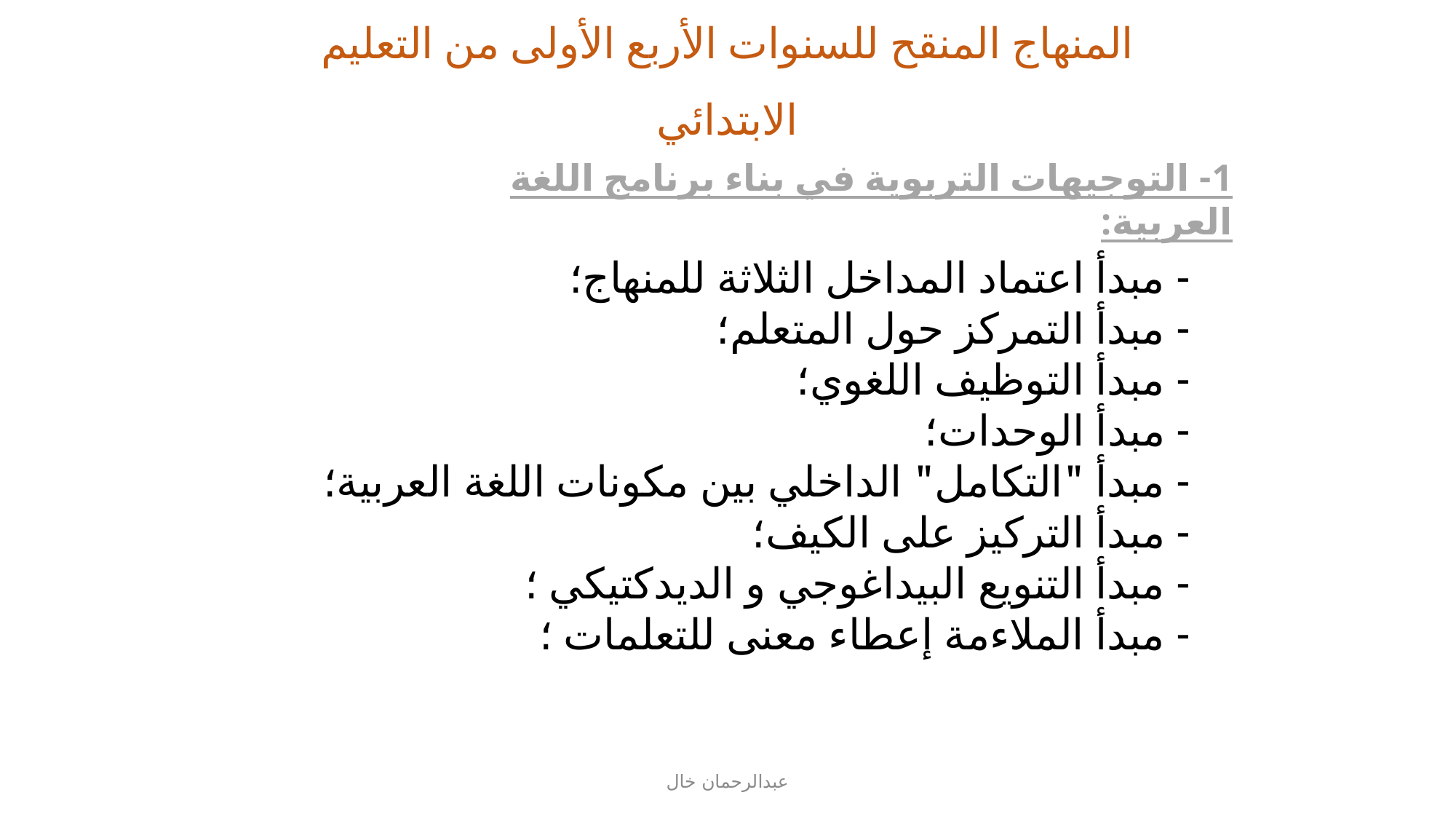

# المنهاج المنقح للسنوات الأربع الأولى من التعليم الابتدائي
1- التوجيهات التربوية في بناء برنامج اللغة العربية:

  - مبدأ اعتماد المداخل الثلاثة للمنهاج؛
  - مبدأ التمركز حول المتعلم؛
  - مبدأ التوظيف اللغوي؛
  - مبدأ الوحدات؛
  - مبدأ "التكامل" الداخلي بين مكونات اللغة العربية؛
  - مبدأ التركيز على الكيف؛
  - مبدأ التنويع البيداغوجي و الديدكتيكي ؛
  - مبدأ الملاءمة إعطاء معنى للتعلمات ؛
عبدالرحمان خال